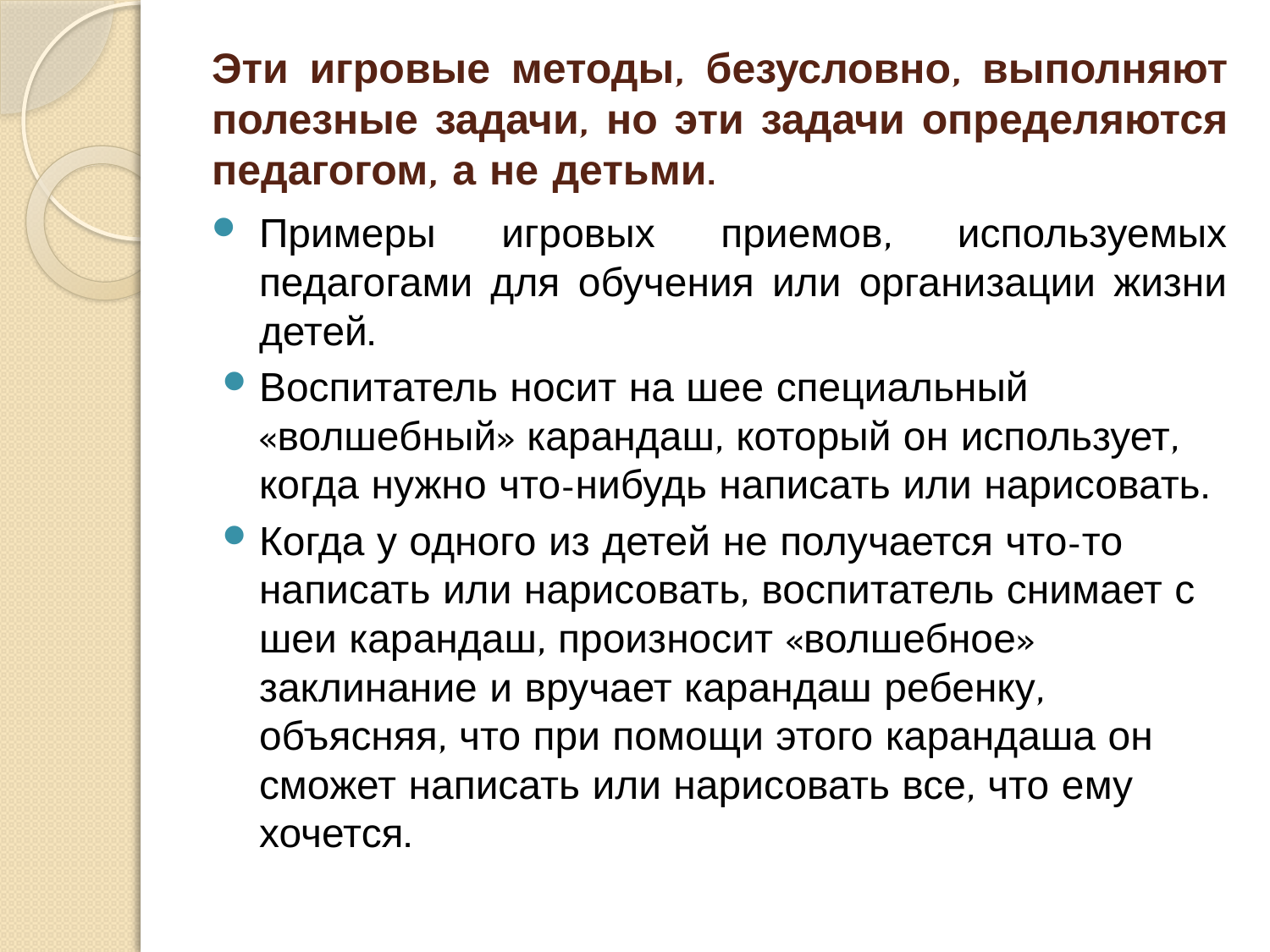

# Эти игровые методы, безусловно, выполняют полезные задачи, но эти задачи определяются педагогом, а не детьми.
Примеры игровых приемов, используемых педагогами для обучения или организации жизни детей.
Воспитатель носит на шее специальный «волшебный» карандаш, который он использует, когда нужно что-нибудь написать или нарисовать.
Когда у одного из детей не получается что-то написать или нарисовать, воспитатель снимает с шеи карандаш, произносит «волшебное» заклинание и вручает карандаш ребенку, объясняя, что при помощи этого карандаша он сможет написать или нарисовать все, что ему хочется.